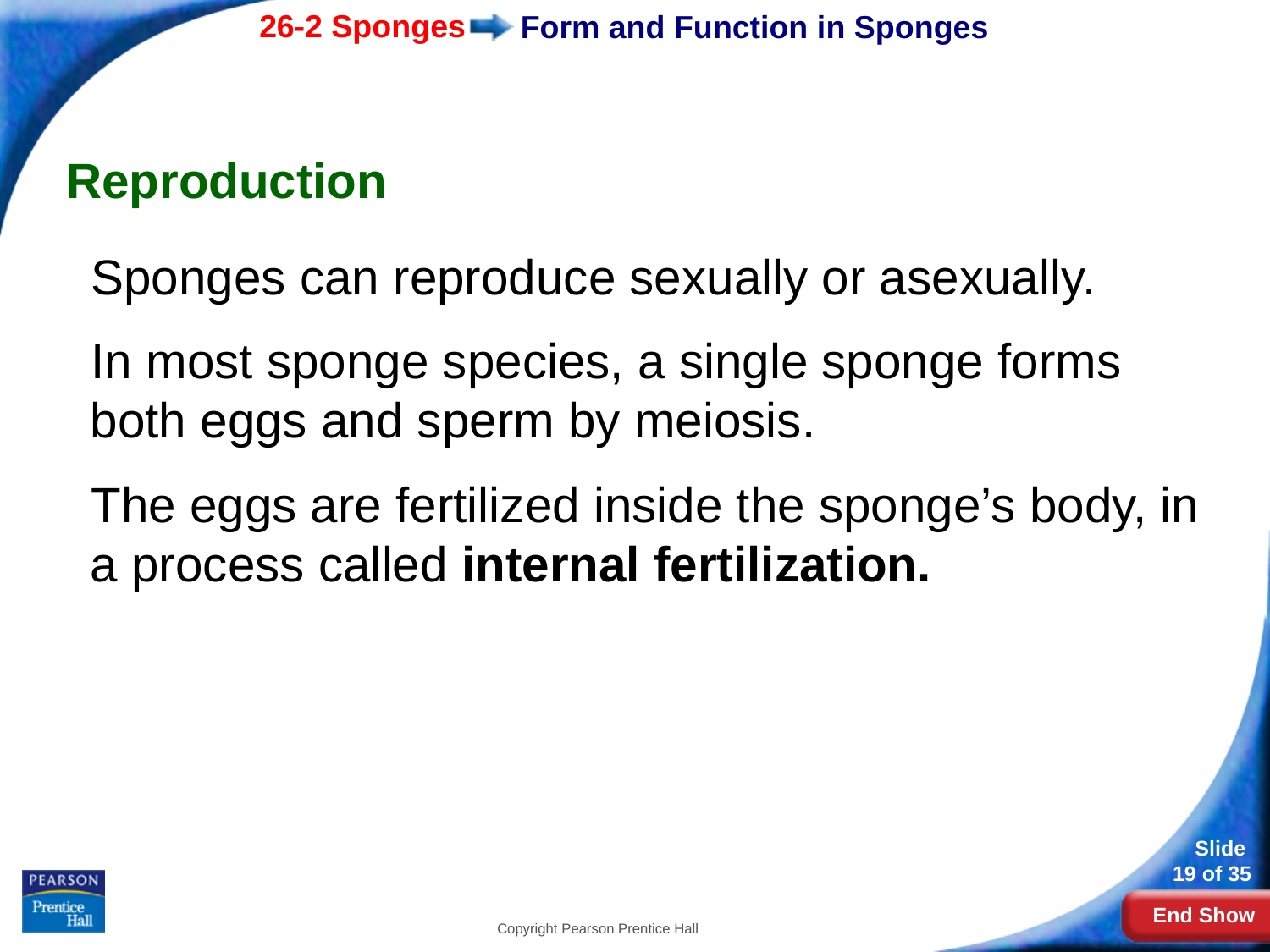

# Form and Function in Sponges
Reproduction
Sponges can reproduce sexually or asexually.
In most sponge species, a single sponge forms both eggs and sperm by meiosis.
The eggs are fertilized inside the sponge’s body, in a process called internal fertilization.
Copyright Pearson Prentice Hall